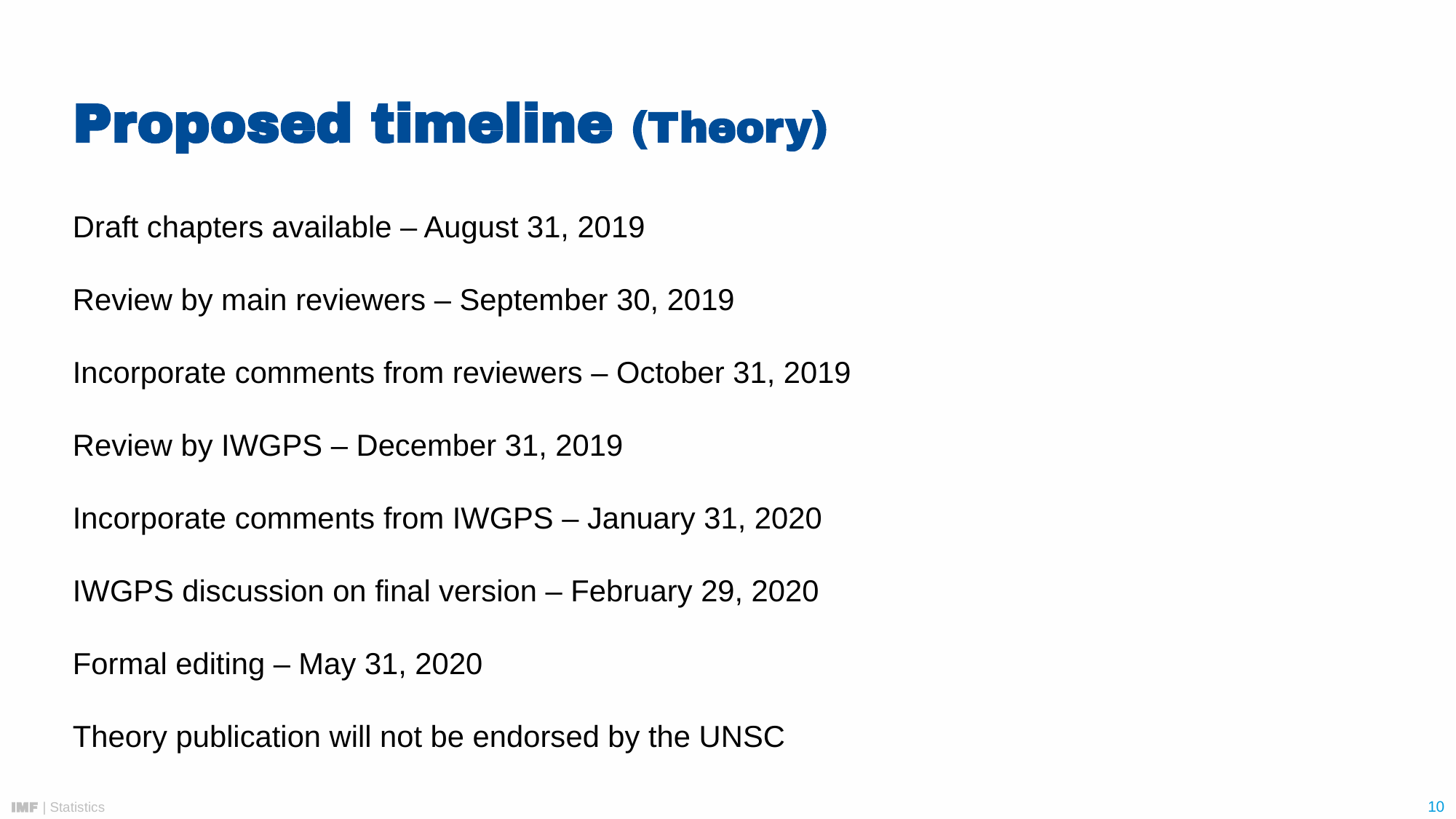

# Proposed timeline (Theory)
Draft chapters available – August 31, 2019
Review by main reviewers – September 30, 2019
Incorporate comments from reviewers – October 31, 2019
Review by IWGPS – December 31, 2019
Incorporate comments from IWGPS – January 31, 2020
IWGPS discussion on final version – February 29, 2020
Formal editing – May 31, 2020
Theory publication will not be endorsed by the UNSC